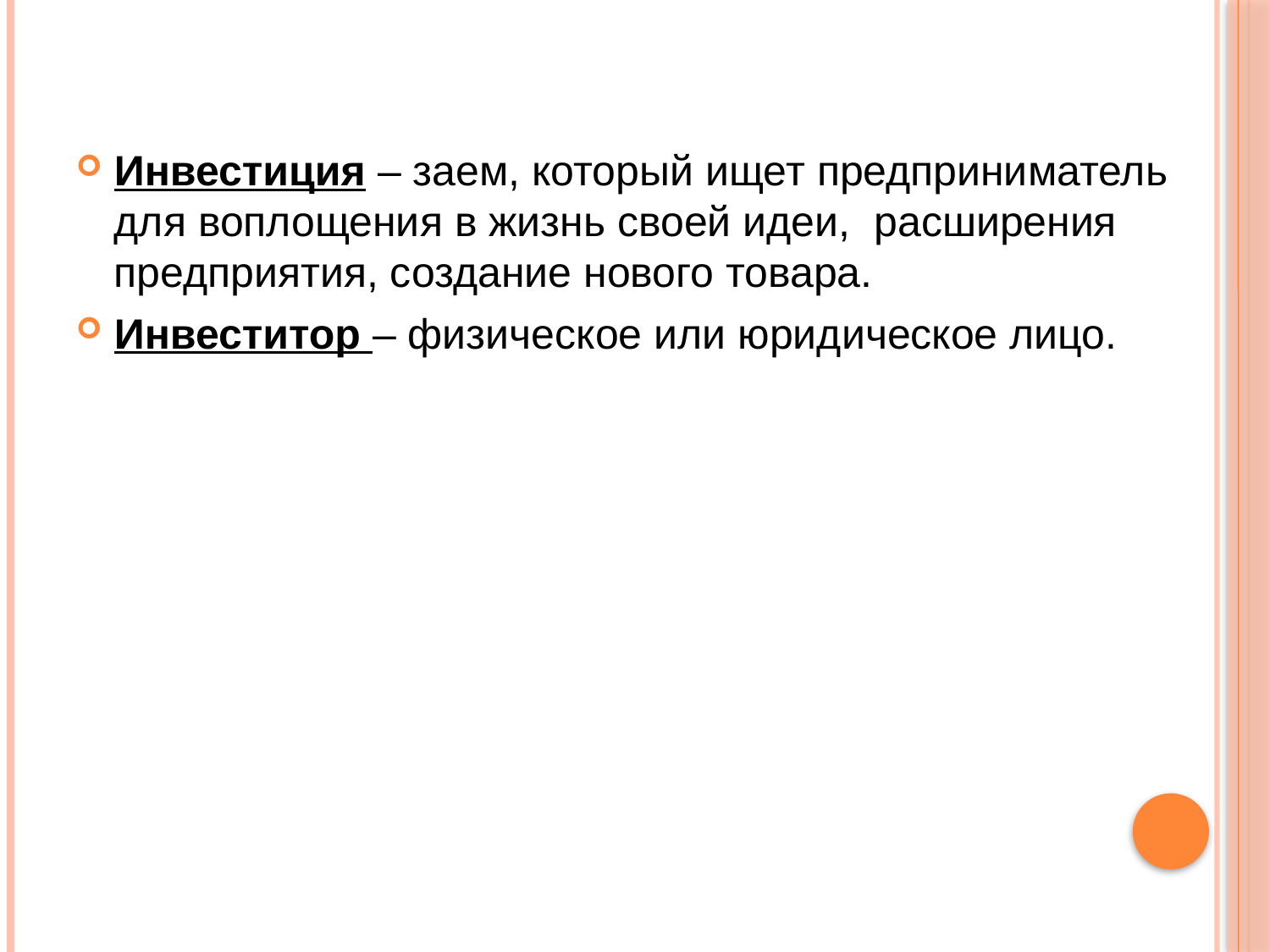

Инвестиция – заем, который ищет предприниматель для воплощения в жизнь своей идеи,  расширения предприятия, создание нового товара.
Инвеститор – физическое или юридическое лицо.